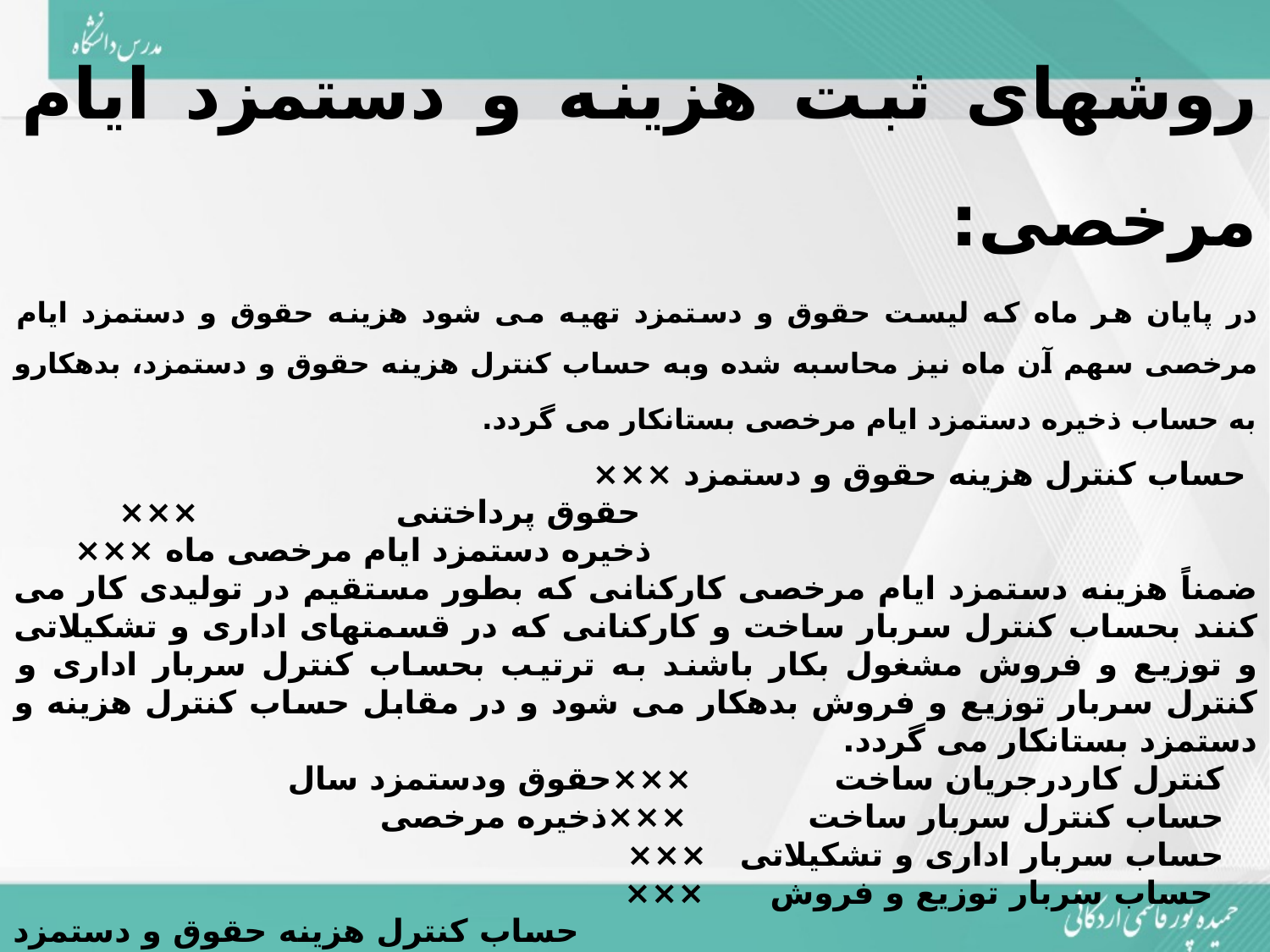

روشهای ثبت هزینه و دستمزد ایام مرخصی:
در پایان هر ماه که لیست حقوق و دستمزد تهیه می شود هزینه حقوق و دستمزد ایام مرخصی سهم آن ماه نیز محاسبه شده وبه حساب کنترل هزینه حقوق و دستمزد، بدهکارو به حساب ذخیره دستمزد ایام مرخصی بستانکار می گردد.
 حساب کنترل هزینه حقوق و دستمزد ×××
                                                        حقوق پرداختنی                  ×××
                                                       ذخیره دستمزد ایام مرخصی ماه ×××
ضمناً هزینه دستمزد ایام مرخصی کارکنانی که بطور مستقیم در تولیدی کار می کنند بحساب کنترل سربار ساخت و کارکنانی که در قسمتهای اداری و تشکیلاتی و توزیع و فروش مشغول بکار باشند به ترتیب بحساب کنترل سربار اداری و کنترل سربار توزیع و فروش بدهکار می شود و در مقابل حساب کنترل هزینه و دستمزد بستانکار می گردد.
   کنترل کاردرجریان ساخت             ×××حقوق ودستمزد سال
   حساب کنترل سربار ساخت           ×××ذخیره مرخصی
   حساب سربار اداری و تشکیلاتی   ×××
    حساب سربار توزیع و فروش      ×××
                                                           حساب کنترل هزینه حقوق و دستمزد ×××
ثبت تسهیم هزینه دستمزد ایام مرخصی کارکنان مربوط به ماه

 حساب ذخیره دستمزد ایام مرخصی      ×××
                                                             بانک (صندوق) ×××
پرداخت دستمزد به کارگرانی که از مرخصی استفاده نموده اند